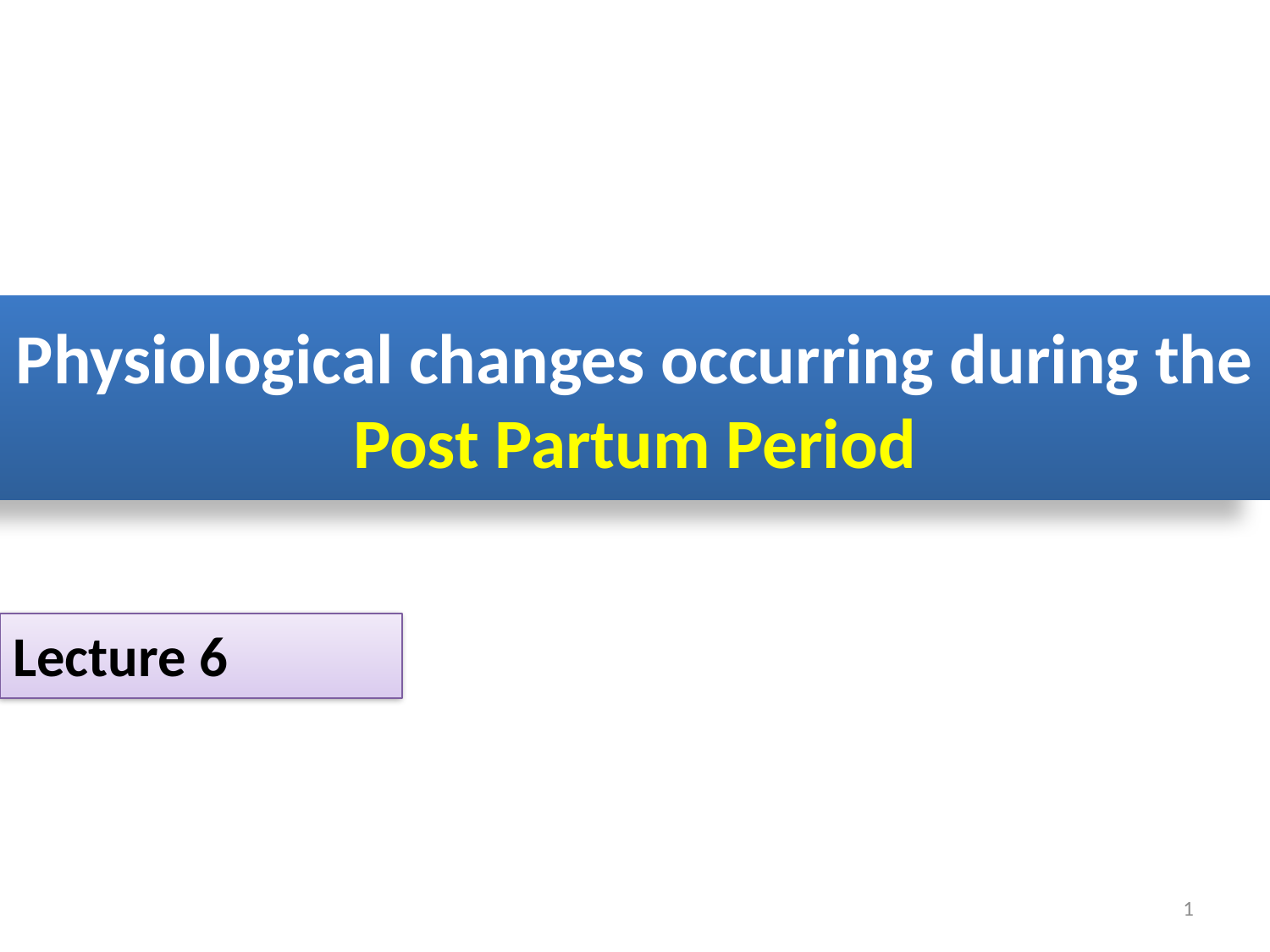

# Physiological changes occurring during the Post Partum Period
Lecture 6
1